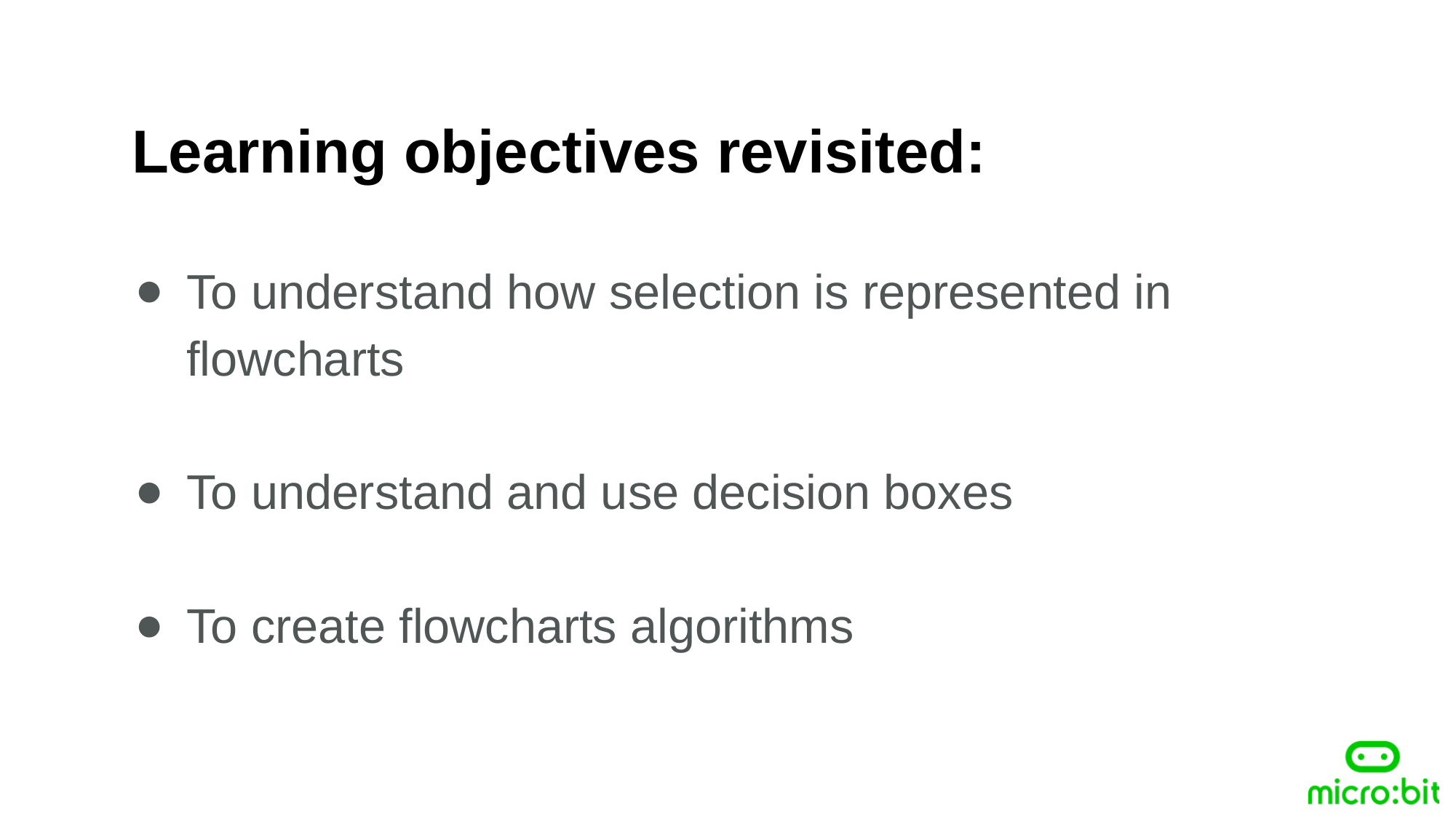

Learning objectives revisited:

To understand how selection is represented in flowcharts

To understand and use decision boxes

To create flowcharts algorithms